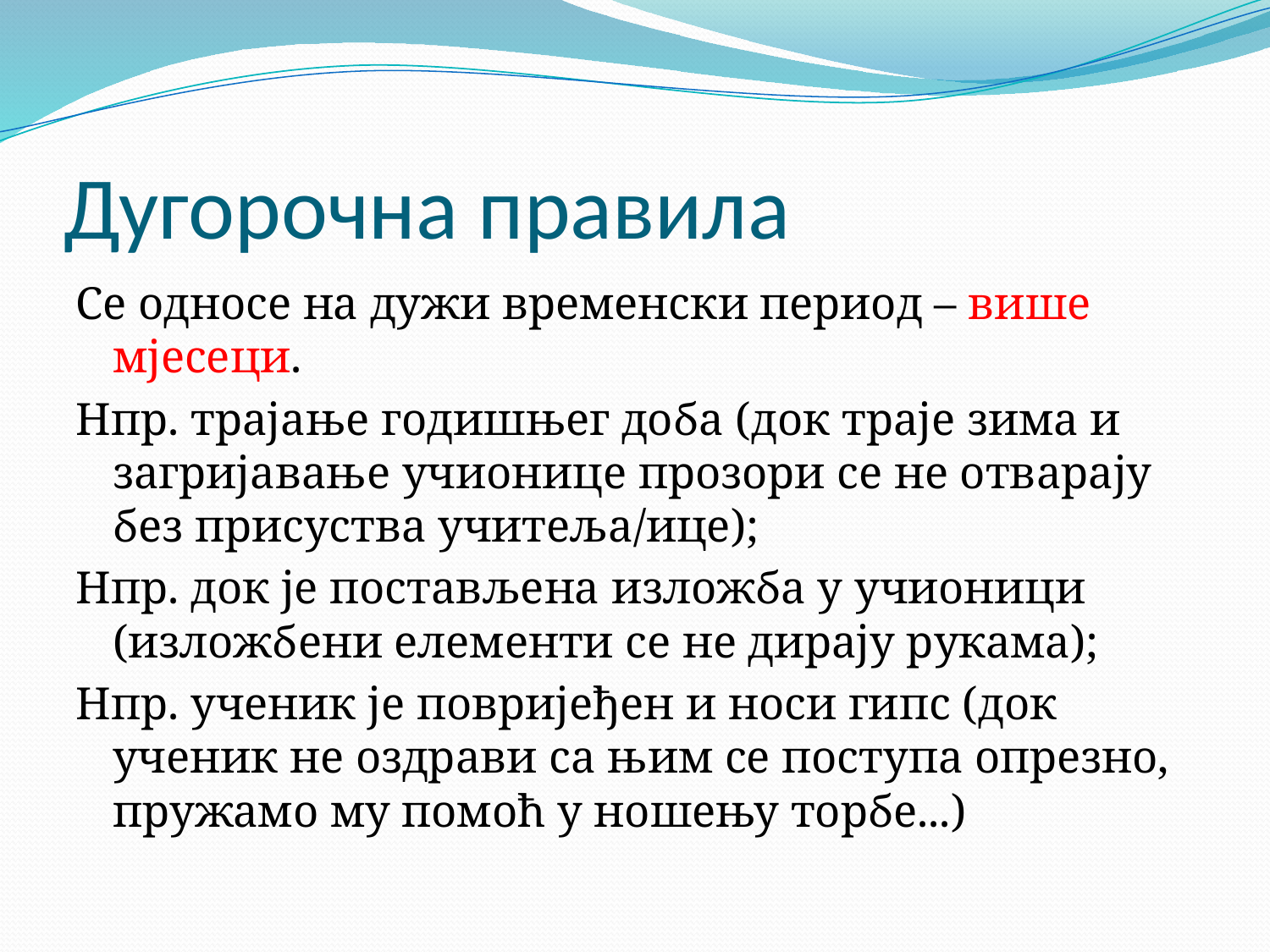

# Дугорочна правила
Се односе на дужи временски период – више мјесеци.
Нпр. трајање годишњег доба (док траје зима и загријавање учионице прозори се не отварају без присуства учитеља/ице);
Нпр. док је постављена изложба у учионици (изложбени елементи се не дирају рукама);
Нпр. ученик је повријеђен и носи гипс (док ученик не оздрави са њим се поступа опрезно, пружамо му помоћ у ношењу торбе...)